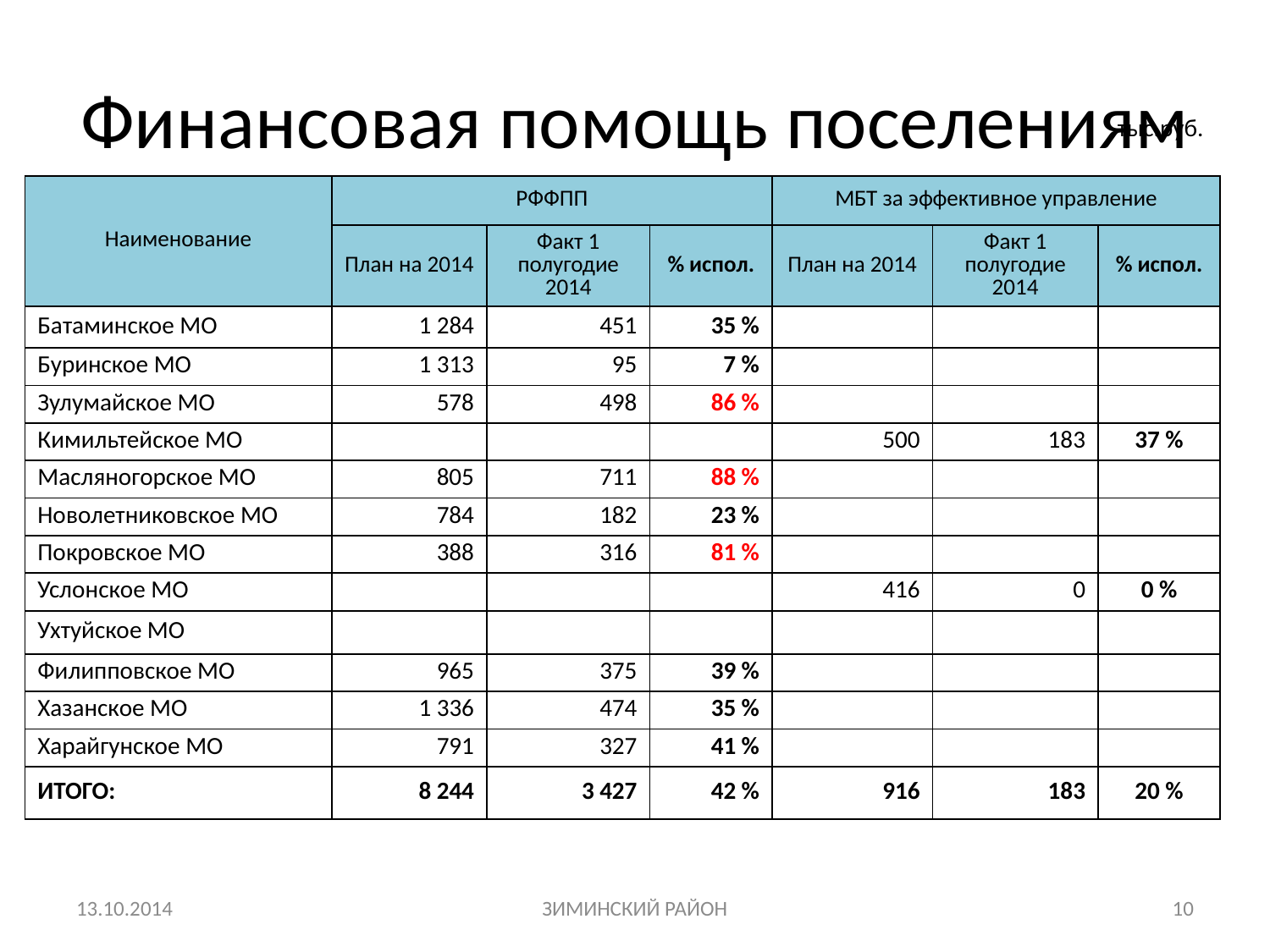

# Финансовая помощь поселениям
тыс.руб.
| Наименование | РФФПП |  |  | МБТ за эффективное управление |  |  |
| --- | --- | --- | --- | --- | --- | --- |
|  | План на 2014 | Факт 1 полугодие 2014 | % испол. | План на 2014 | Факт 1 полугодие 2014 | % испол. |
| Батаминское МО | 1 284 | 451 | 35 % |  |  |  |
| Буринское МО | 1 313 | 95 | 7 % |  |  |  |
| Зулумайское МО | 578 | 498 | 86 % |  |  |  |
| Кимильтейское МО |  |  |  | 500 | 183 | 37 % |
| Масляногорское МО | 805 | 711 | 88 % |  |  |  |
| Новолетниковское МО | 784 | 182 | 23 % |  |  |  |
| Покровское МО | 388 | 316 | 81 % |  |  |  |
| Услонское МО |  |  |  | 416 | 0 | 0 % |
| Ухтуйское МО |  |  |  |  |  |  |
| Филипповское МО | 965 | 375 | 39 % |  |  |  |
| Хазанское МО | 1 336 | 474 | 35 % |  |  |  |
| Харайгунское МО | 791 | 327 | 41 % |  |  |  |
| ИТОГО: | 8 244 | 3 427 | 42 % | 916 | 183 | 20 % |
13.10.2014
ЗИМИНСКИЙ РАЙОН
10